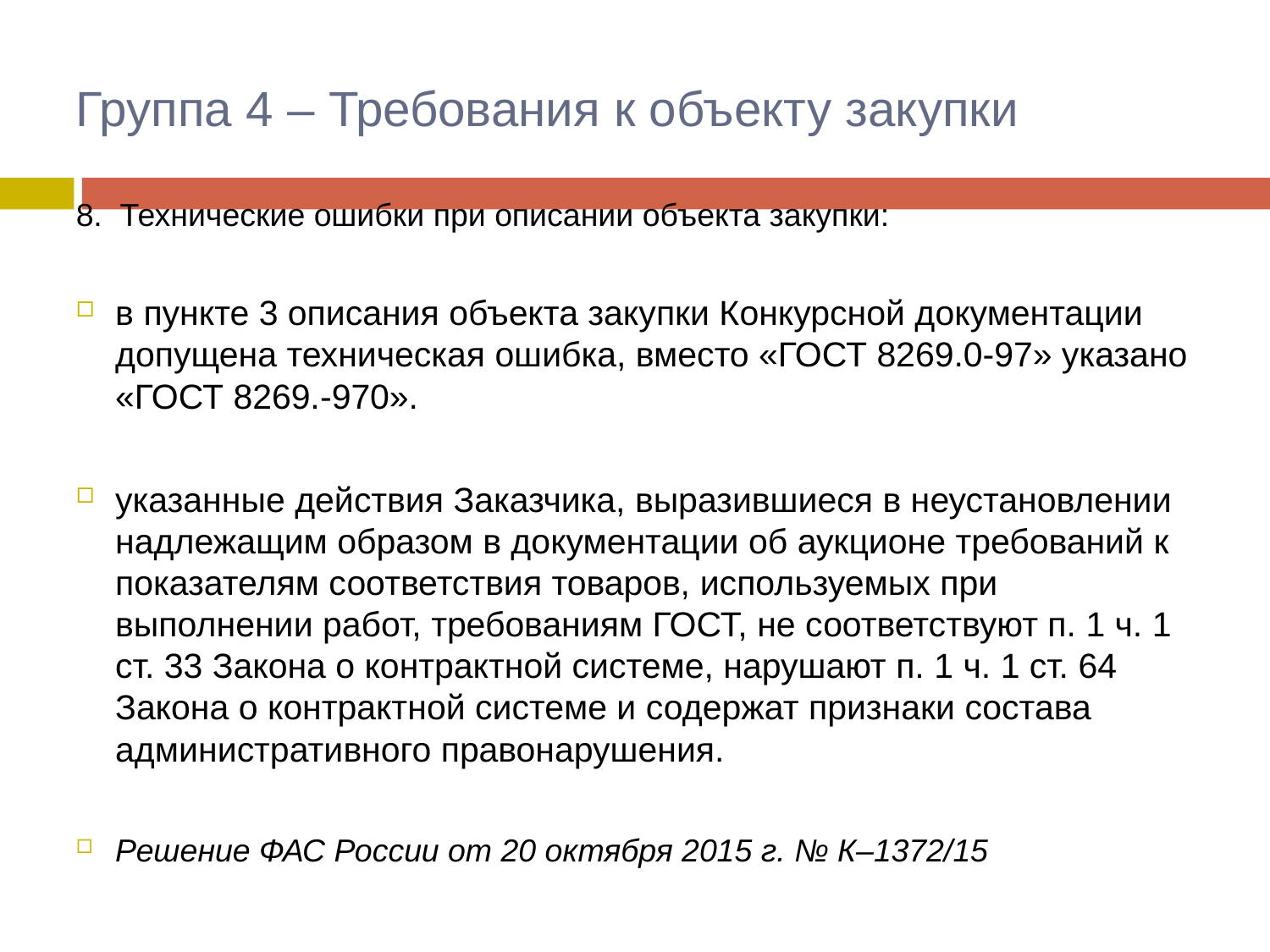

# Группа 4 – Требования к объекту закупки

8.  Технические ошибки при описании объекта закупки:

в пункте 3 описания объекта закупки Конкурсной документации допущена техническая ошибка, вместо «ГОСТ 8269.0-97» указано «ГОСТ 8269.-970».

указанные действия Заказчика, выразившиеся в неустановлении надлежащим образом в документации об аукционе требований к показателям соответствия товаров, используемых при выполнении работ, требованиям ГОСТ, не соответствуют п. 1 ч. 1 ст. 33 Закона о контрактной системе, нарушают п. 1 ч. 1 ст. 64 Закона о контрактной системе и содержат признаки состава административного правонарушения.

Решение ФАС России от 20 октября 2015 г. № К–1372/15